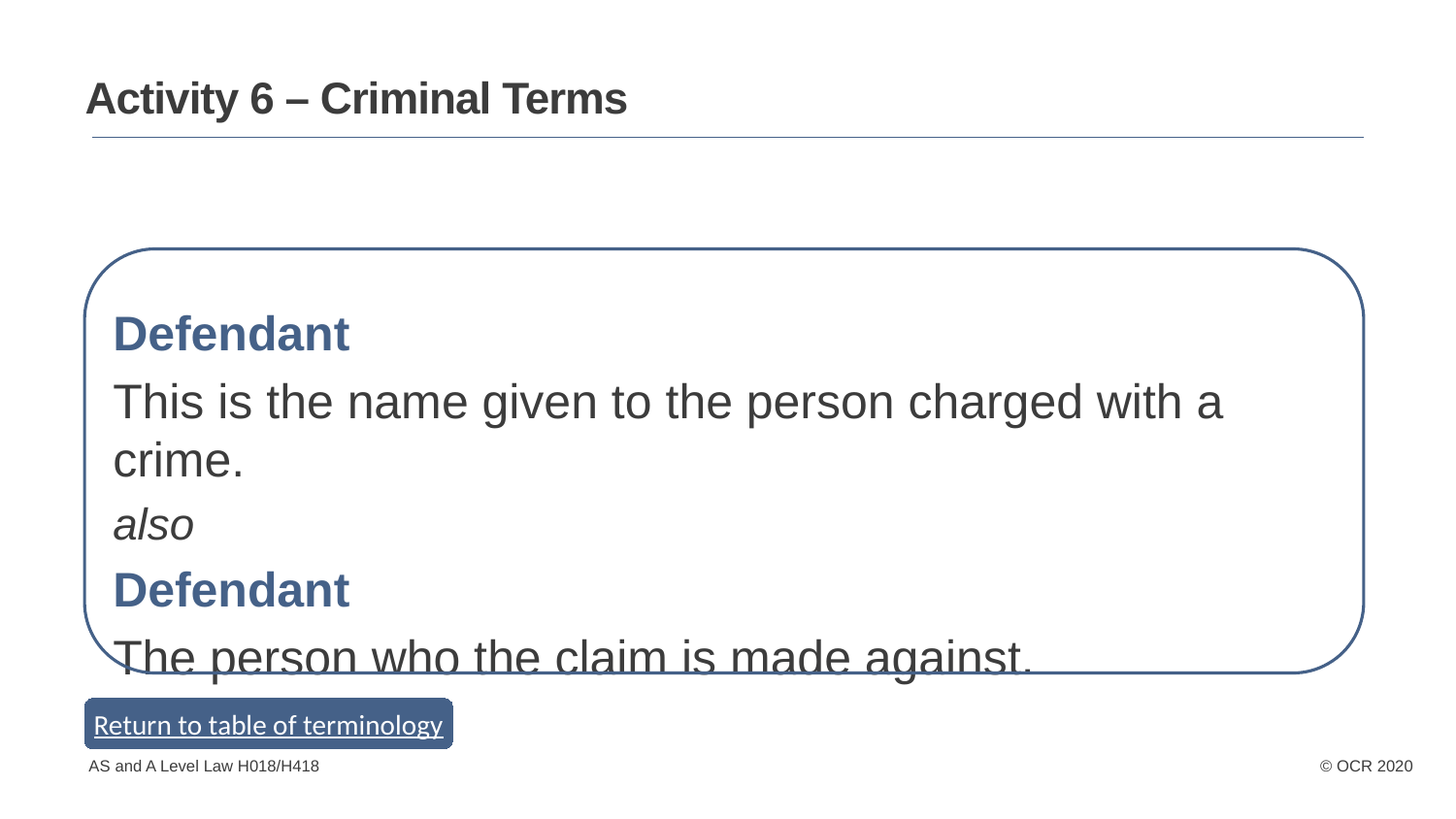

Activity 6 – Criminal Terms

Defendant
This is the name given to the person charged with a crime.
also
Defendant
The person who the claim is made against.

Return to table of terminology